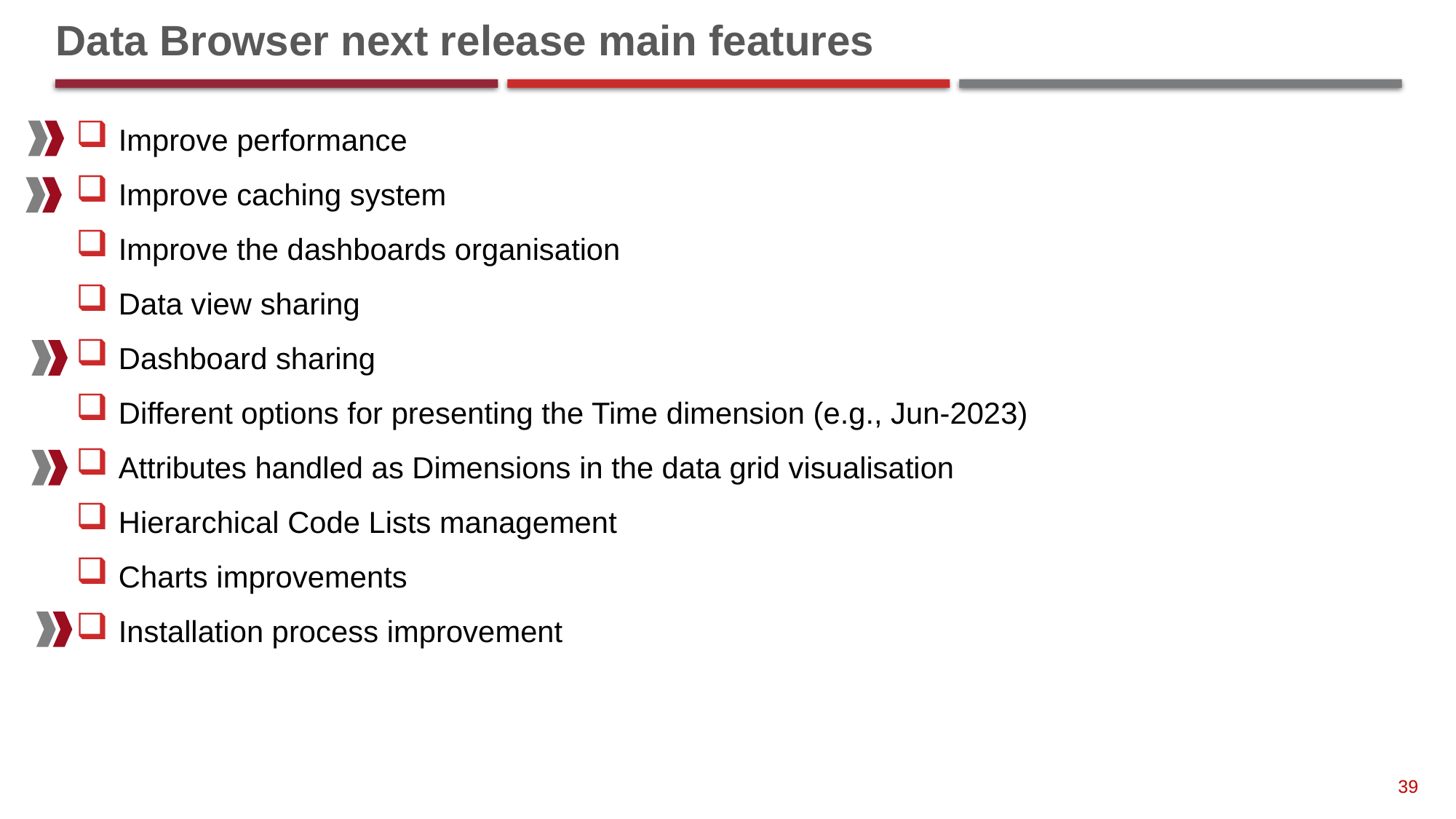

# Data Browser next release main features

 Improve performance
 Improve caching system
 Improve the dashboards organisation
 Data view sharing
 Dashboard sharing
 Different options for presenting the Time dimension (e.g., Jun-2023)
 Attributes handled as Dimensions in the data grid visualisation
 Hierarchical Code Lists management
 Charts improvements
 Installation process improvement

39